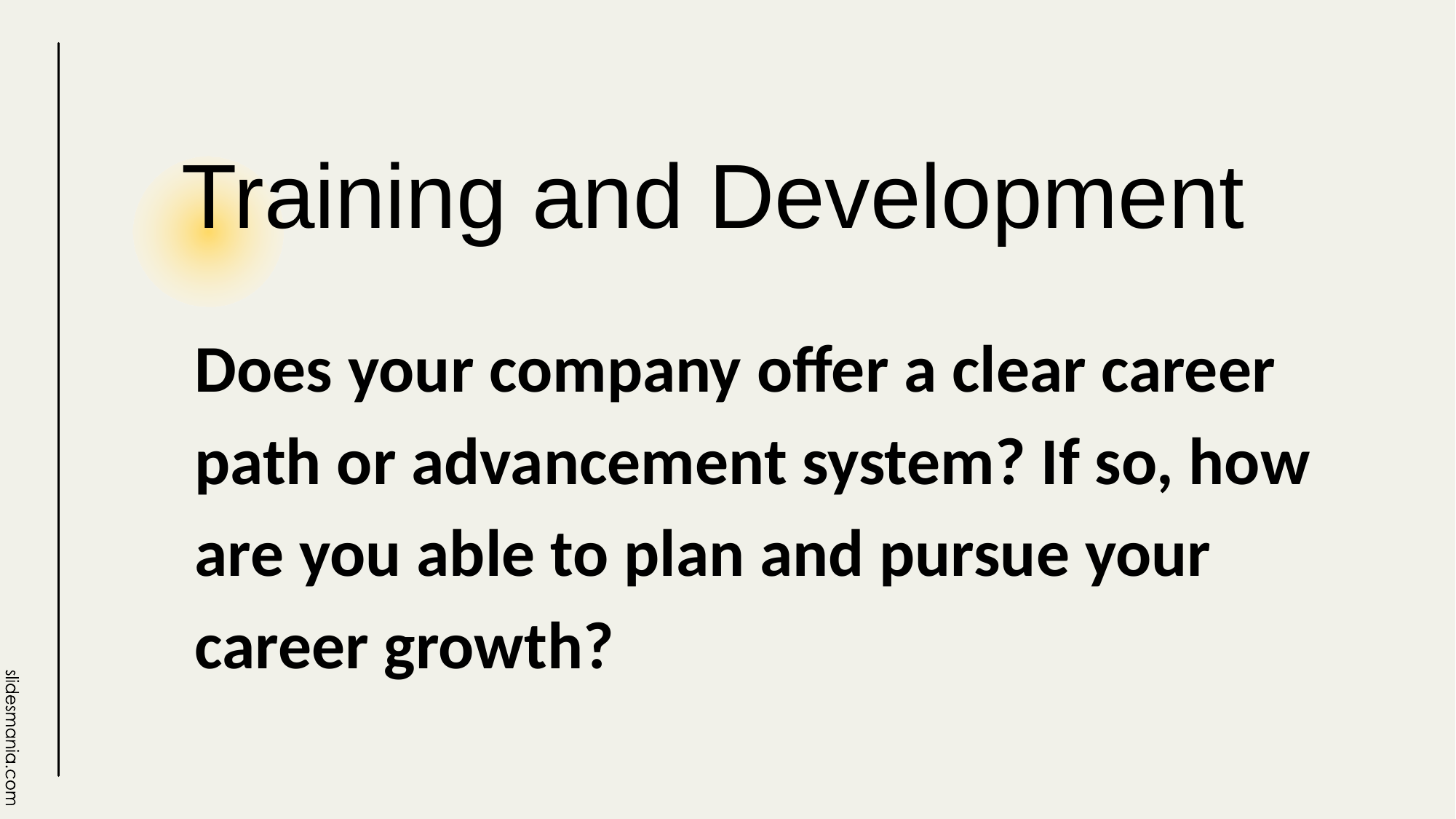

# Training and Development

Does your company offer a clear career path or advancement system? If so, how are you able to plan and pursue your career growth?